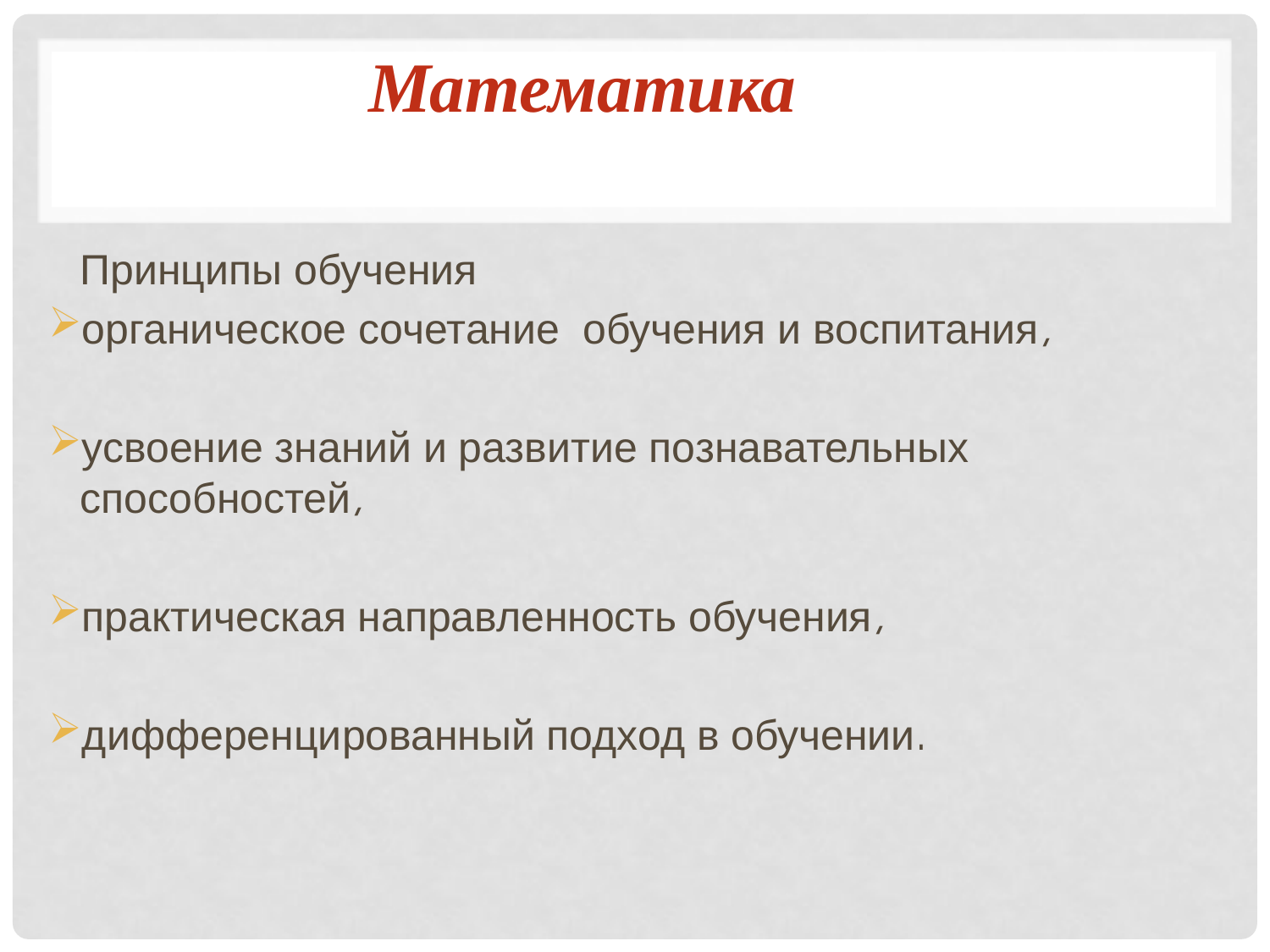

# Математика
	Принципы обучения
органическое сочетание  обучения и воспитания,

усвоение знаний и развитие познавательных способностей,

практическая направленность обучения,

дифференцированный подход в обучении.